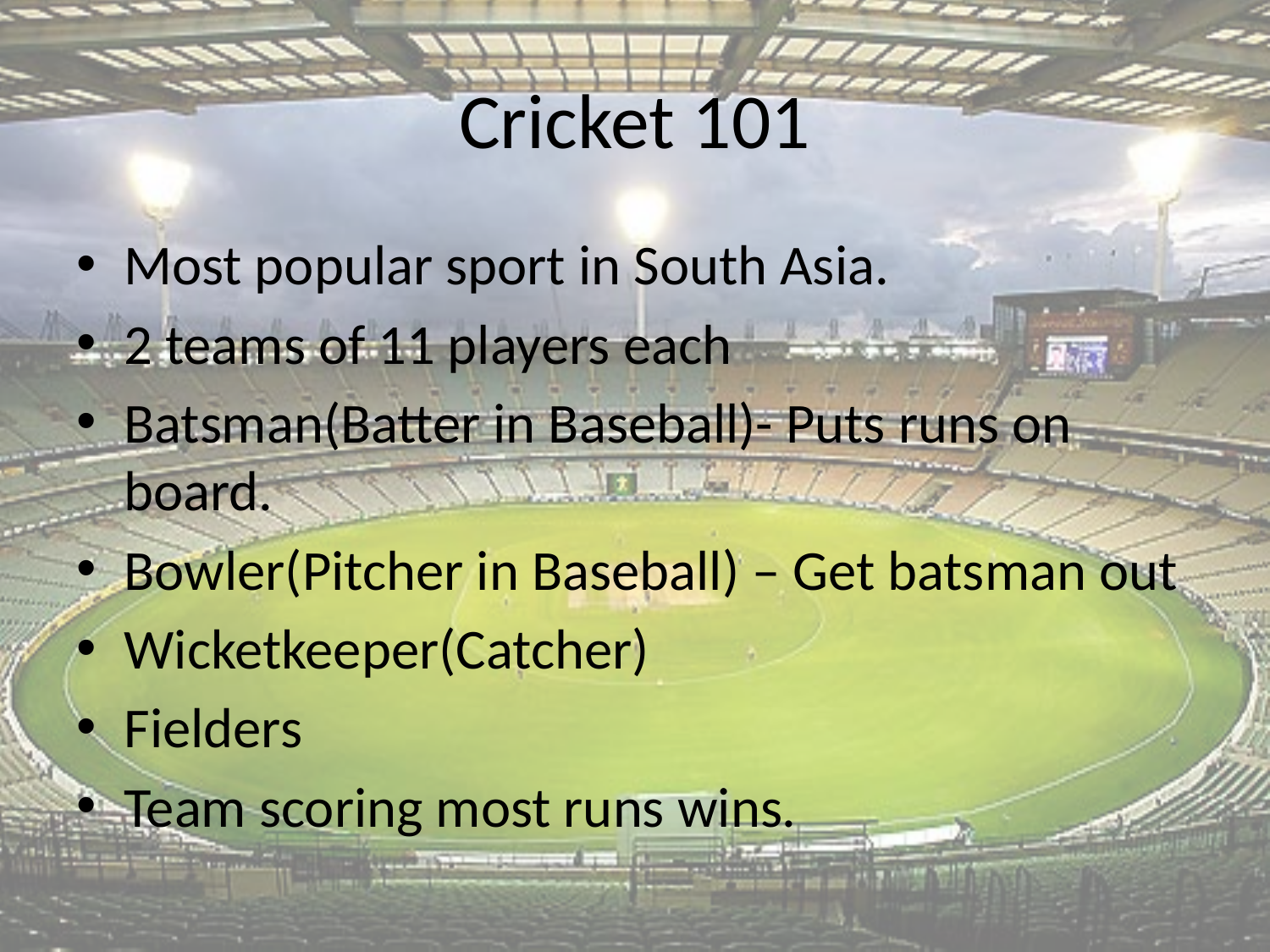

# Cricket 101
Most popular sport in South Asia.
2 teams of 11 players each
Batsman(Batter in Baseball)- Puts runs on board.
Bowler(Pitcher in Baseball) – Get batsman out
Wicketkeeper(Catcher)
Fielders
Team scoring most runs wins.